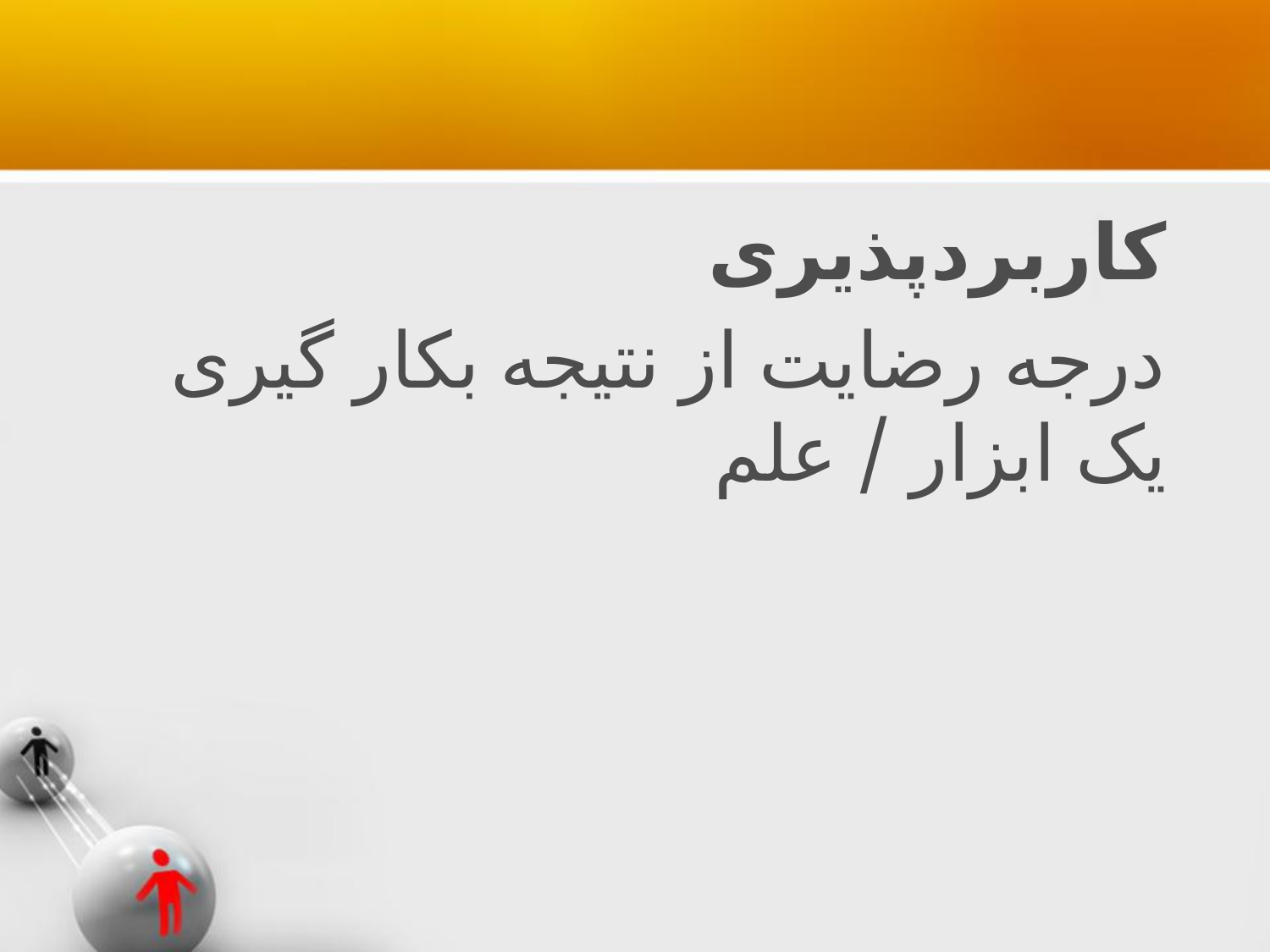

کاربردپذیری
درجه رضایت از نتیجه بکار گیری یک ابزار / علم

#